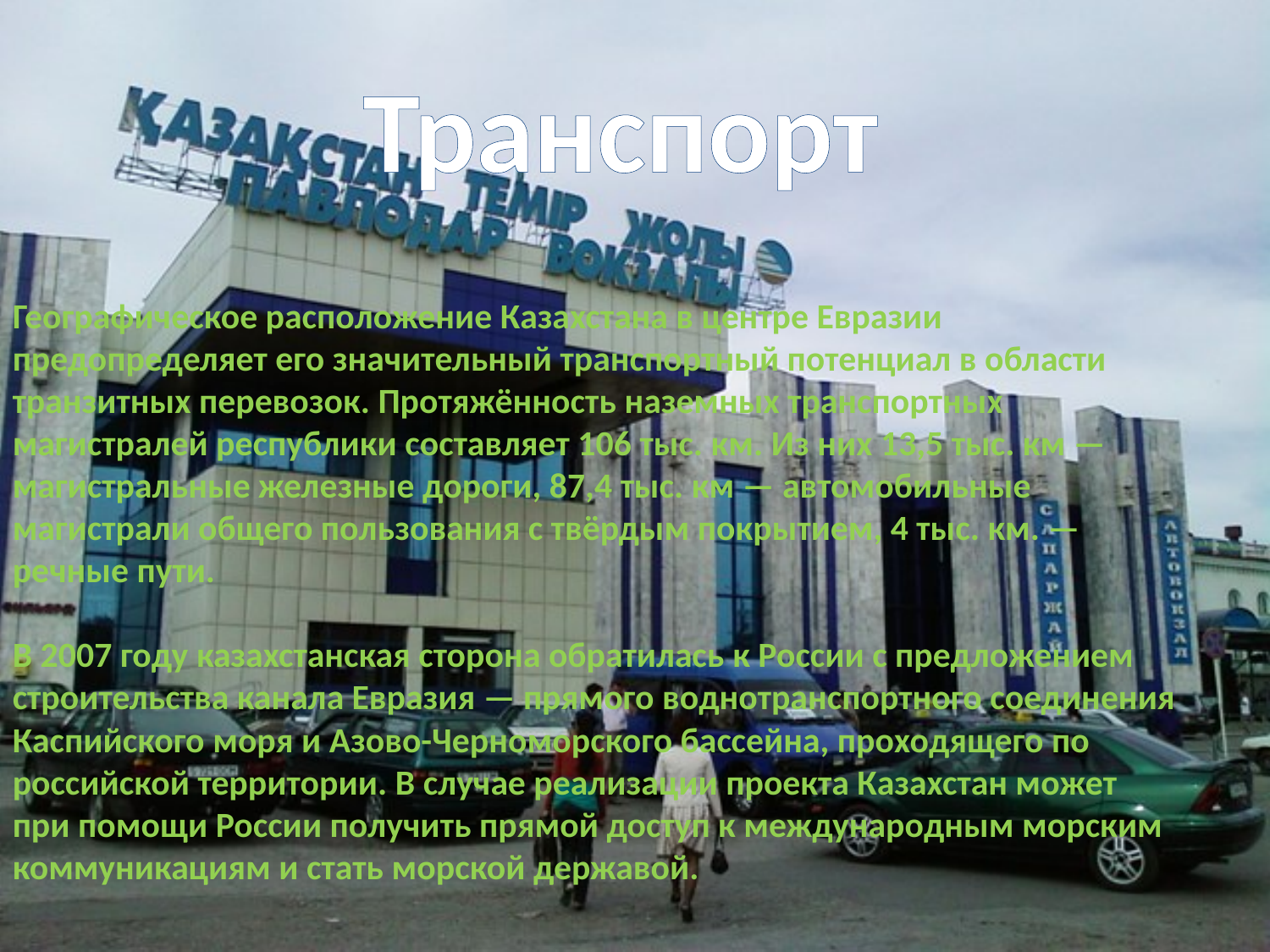

Транспорт
Географическое расположение Казахстана в центре Евразии предопределяет его значительный транспортный потенциал в области транзитных перевозок. Протяжённость наземных транспортных магистралей республики составляет 106 тыс. км. Из них 13,5 тыс. км — магистральные железные дороги, 87,4 тыс. км — автомобильные магистрали общего пользования с твёрдым покрытием, 4 тыс. км. — речные пути.

В 2007 году казахстанская сторона обратилась к России с предложением строительства канала Евразия — прямого воднотранспортного соединения Каспийского моря и Азово-Черноморского бассейна, проходящего по российской территории. В случае реализации проекта Казахстан может при помощи России получить прямой доступ к международным морским коммуникациям и стать морской державой.